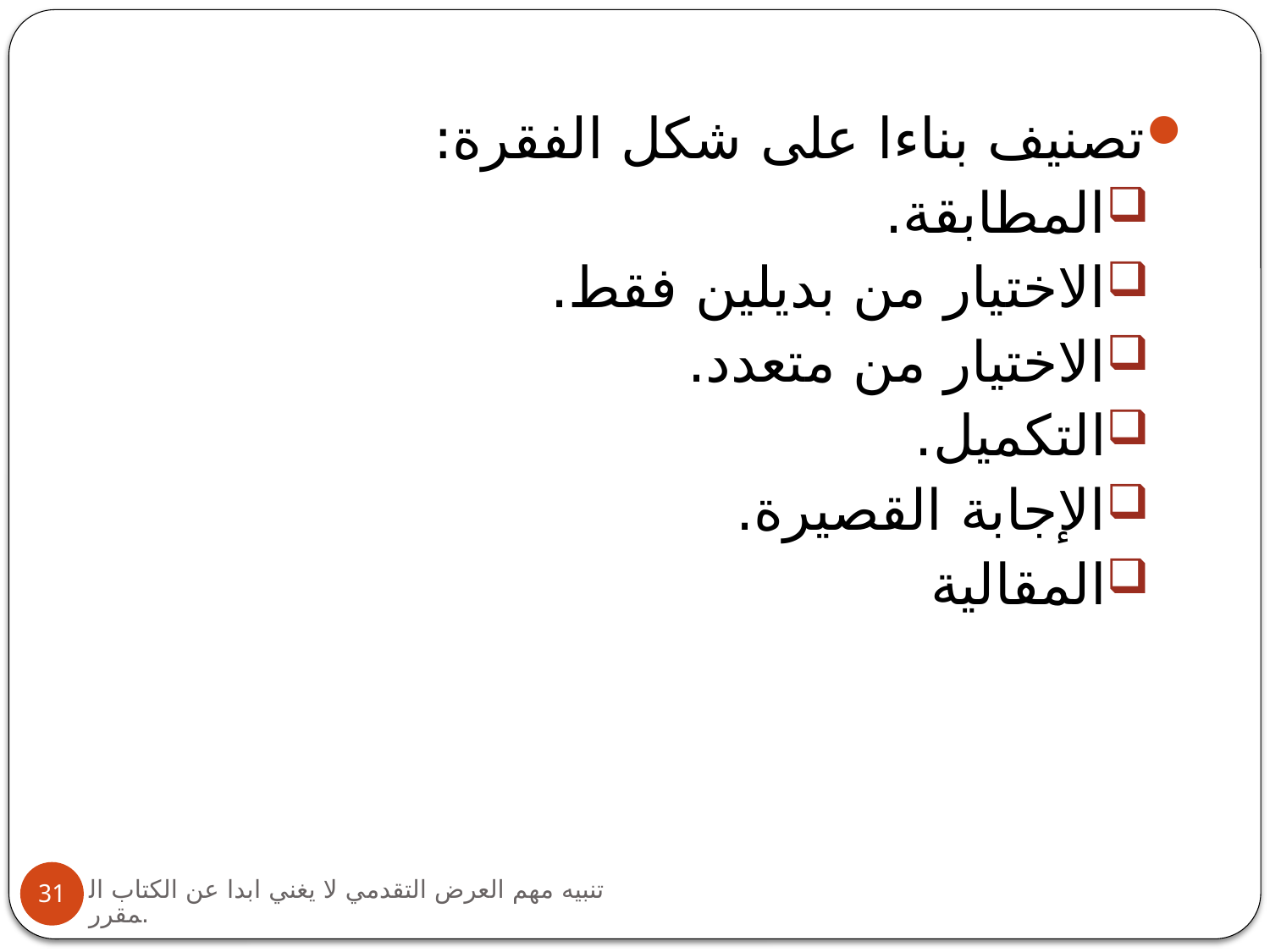

تصنيف بناءا على شكل الفقرة:
المطابقة.
الاختيار من بديلين فقط.
الاختيار من متعدد.
التكميل.
الإجابة القصيرة.
المقالية

تنبيه مهم العرض التقدمي لا يغني ابدا عن الكتاب المقرر.
31